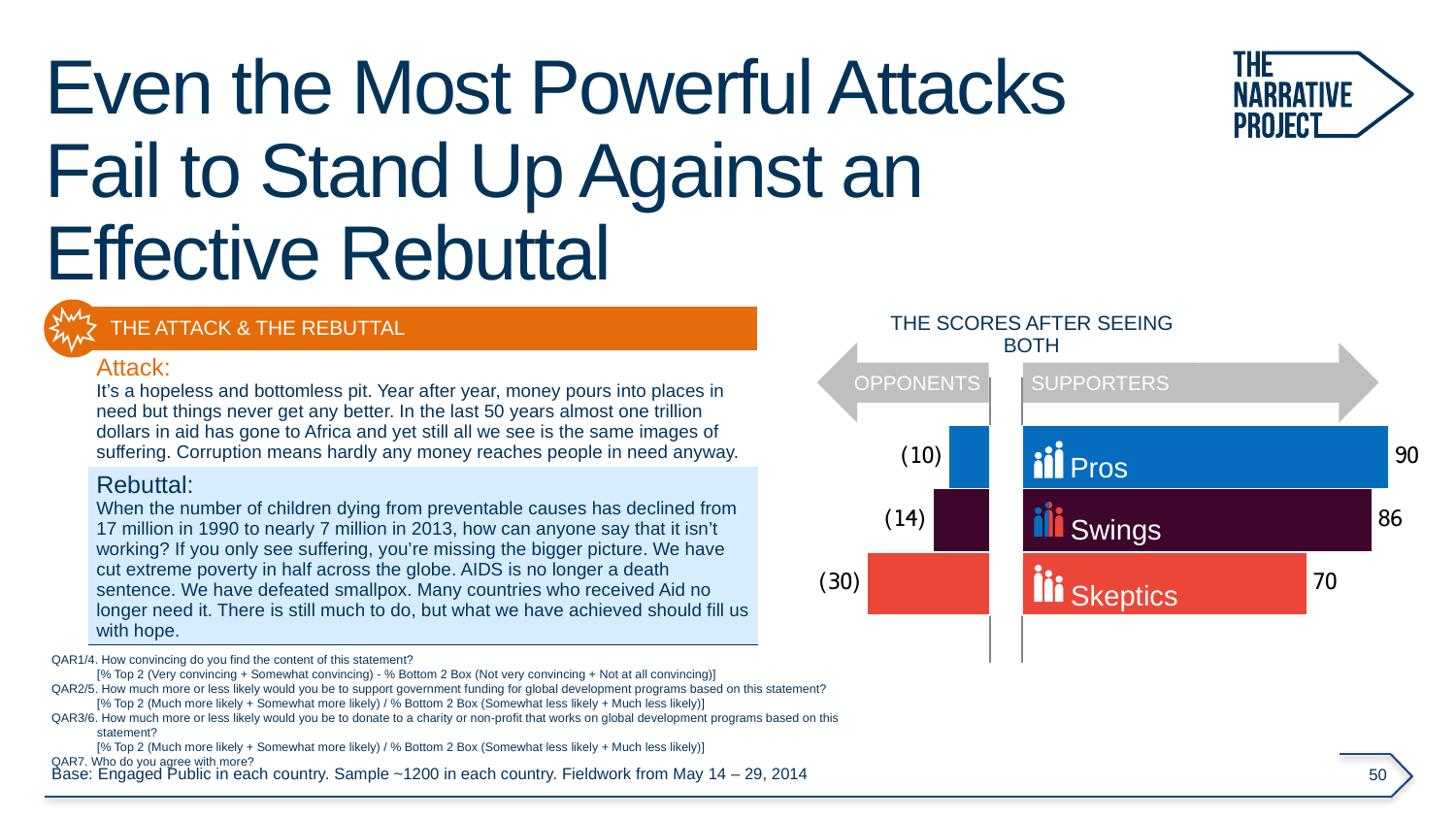

# Even the Most Powerful Attacks Fail to Stand Up Against an Effective Rebuttal

| THE ATTACK & THE REBUTTAL |
| --- |
| Attack: It’s a hopeless and bottomless pit. Year after year, money pours into places in need but things never get any better. In the last 50 years almost one trillion dollars in aid has gone to Africa and yet still all we see is the same images of suffering. Corruption means hardly any money reaches people in need anyway. |
| Rebuttal: When the number of children dying from preventable causes has declined from 17 million in 1990 to nearly 7 million in 2013, how can anyone say that it isn’t working? If you only see suffering, you’re missing the bigger picture. We have cut extreme poverty in half across the globe. AIDS is no longer a death sentence. We have defeated smallpox. Many countries who received Aid no longer need it. There is still much to do, but what we have achieved should fill us with hope. |
| THE SCORES AFTER SEEING BOTH |
| --- |
OPPONENTS
SUPPORTERS

### Chart

| Category | Pro | Swing | Skeptic |
|---|---|---|---|
| negative | -10.0 | -14.0 | -30.0 |

### Chart

| Category | Pro | Swing | Skeptic |
|---|---|---|---|
| positive | 90.0 | 86.0 | 70.0 |
Pros

Swings

Skeptics

QAR1/4. How convincing do you find the content of this statement?
[% Top 2 (Very convincing + Somewhat convincing) - % Bottom 2 Box (Not very convincing + Not at all convincing)]
QAR2/5. How much more or less likely would you be to support government funding for global development programs based on this statement?
[% Top 2 (Much more likely + Somewhat more likely) / % Bottom 2 Box (Somewhat less likely + Much less likely)]
QAR3/6. How much more or less likely would you be to donate to a charity or non-profit that works on global development programs based on this statement?
[% Top 2 (Much more likely + Somewhat more likely) / % Bottom 2 Box (Somewhat less likely + Much less likely)]
QAR7. Who do you agree with more?
50
Base: Engaged Public in each country. Sample ~1200 in each country. Fieldwork from May 14 – 29, 2014